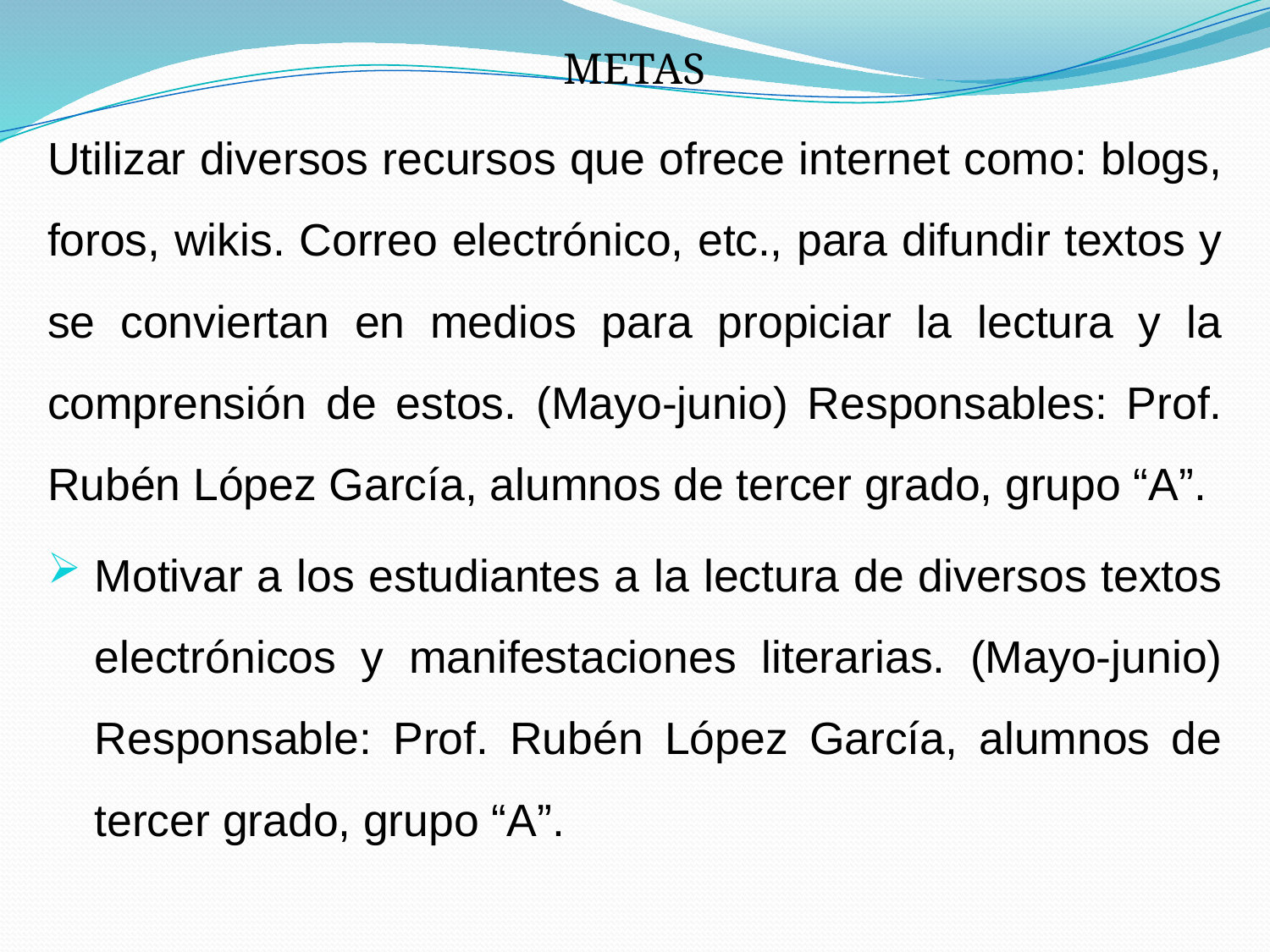

METAS
Utilizar diversos recursos que ofrece internet como: blogs, foros, wikis. Correo electrónico, etc., para difundir textos y se conviertan en medios para propiciar la lectura y la comprensión de estos. (Mayo-junio) Responsables: Prof. Rubén López García, alumnos de tercer grado, grupo “A”.
Motivar a los estudiantes a la lectura de diversos textos electrónicos y manifestaciones literarias. (Mayo-junio) Responsable: Prof. Rubén López García, alumnos de tercer grado, grupo “A”.